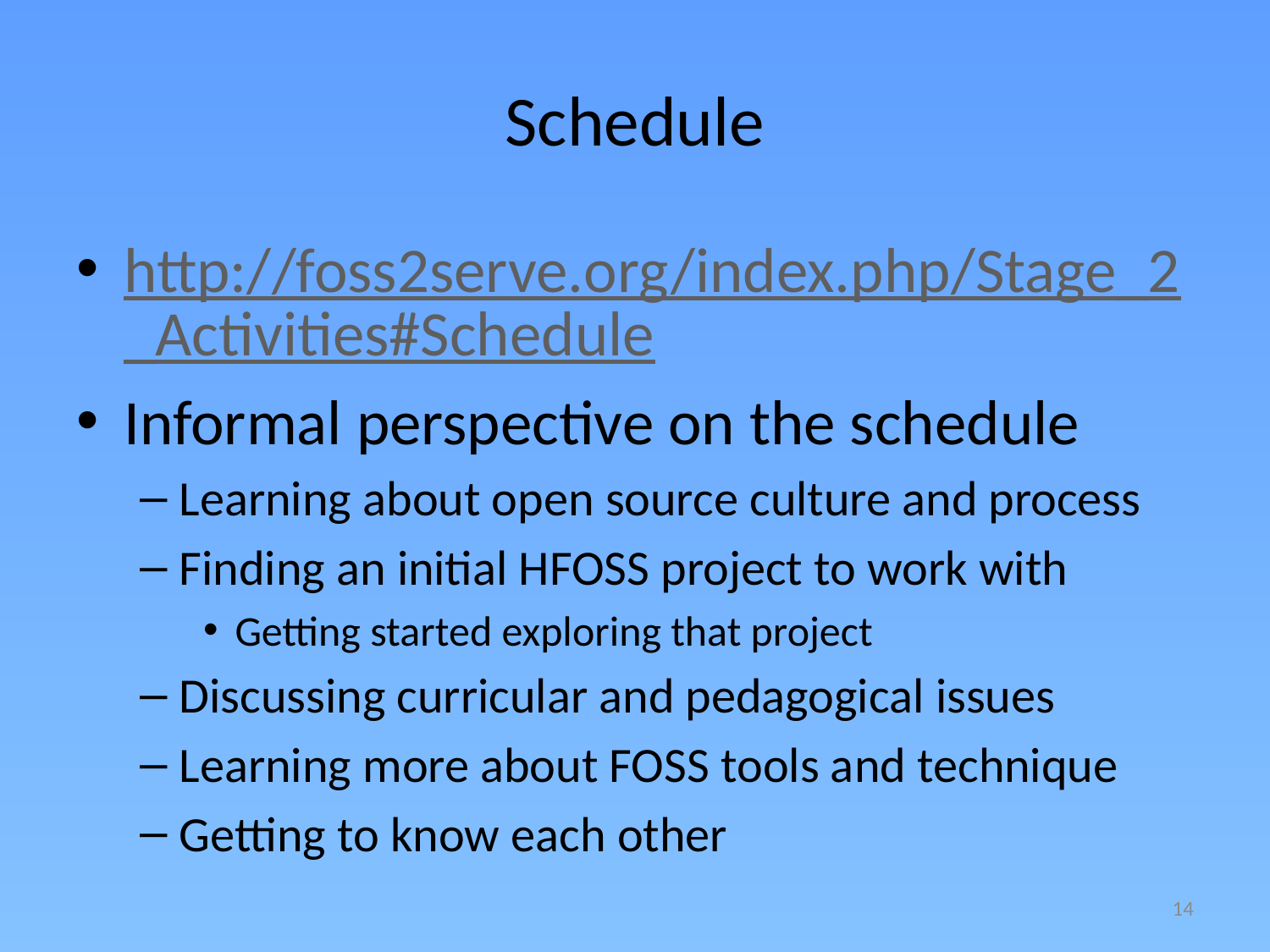

# Schedule
http://foss2serve.org/index.php/Stage_2_Activities#Schedule
Informal perspective on the schedule
Learning about open source culture and process
Finding an initial HFOSS project to work with
Getting started exploring that project
Discussing curricular and pedagogical issues
Learning more about FOSS tools and technique
Getting to know each other
14